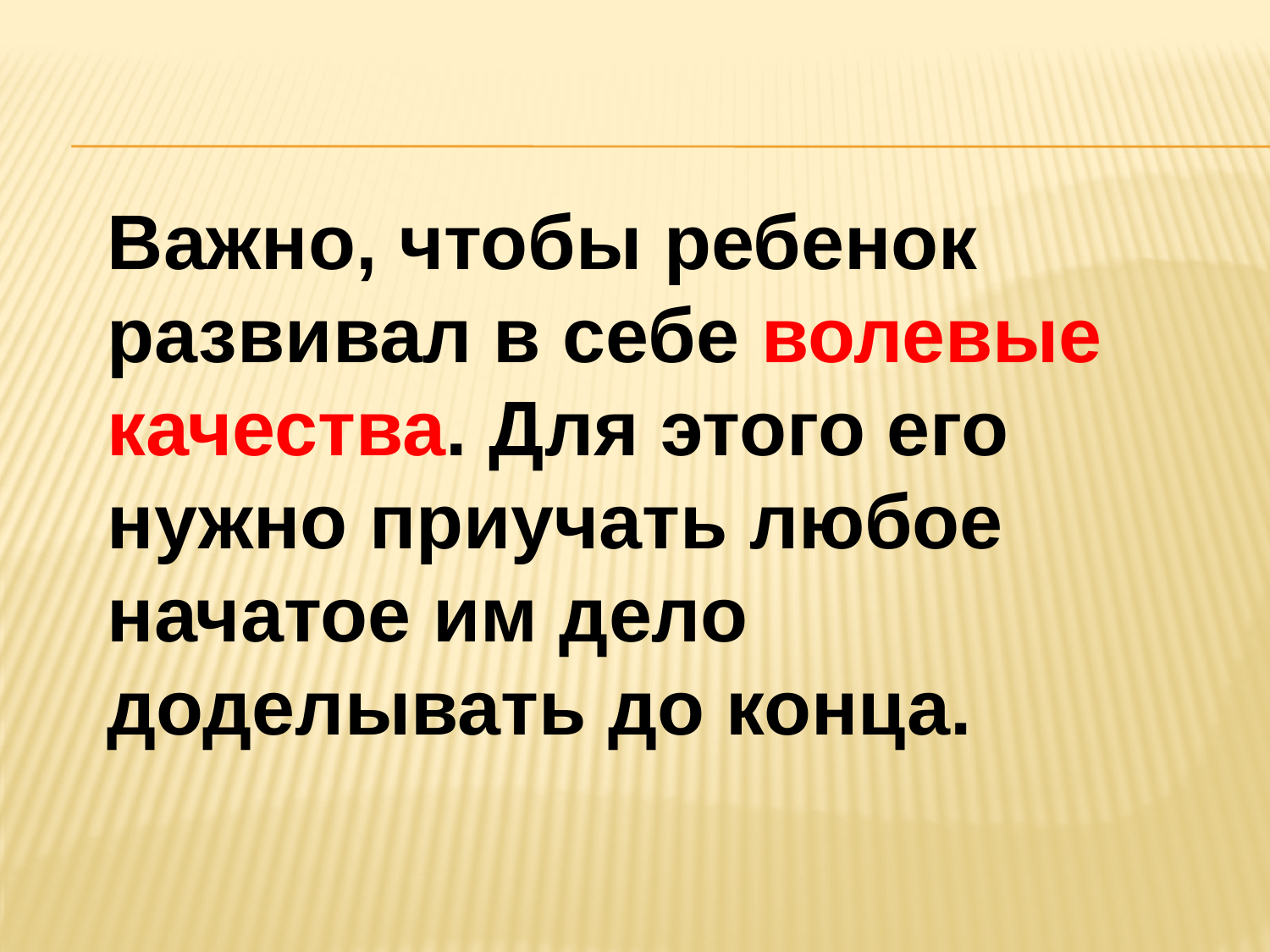

Важно, чтобы ребенок развивал в себе волевые качества. Для этого его нужно приучать любое начатое им дело доделывать до конца.